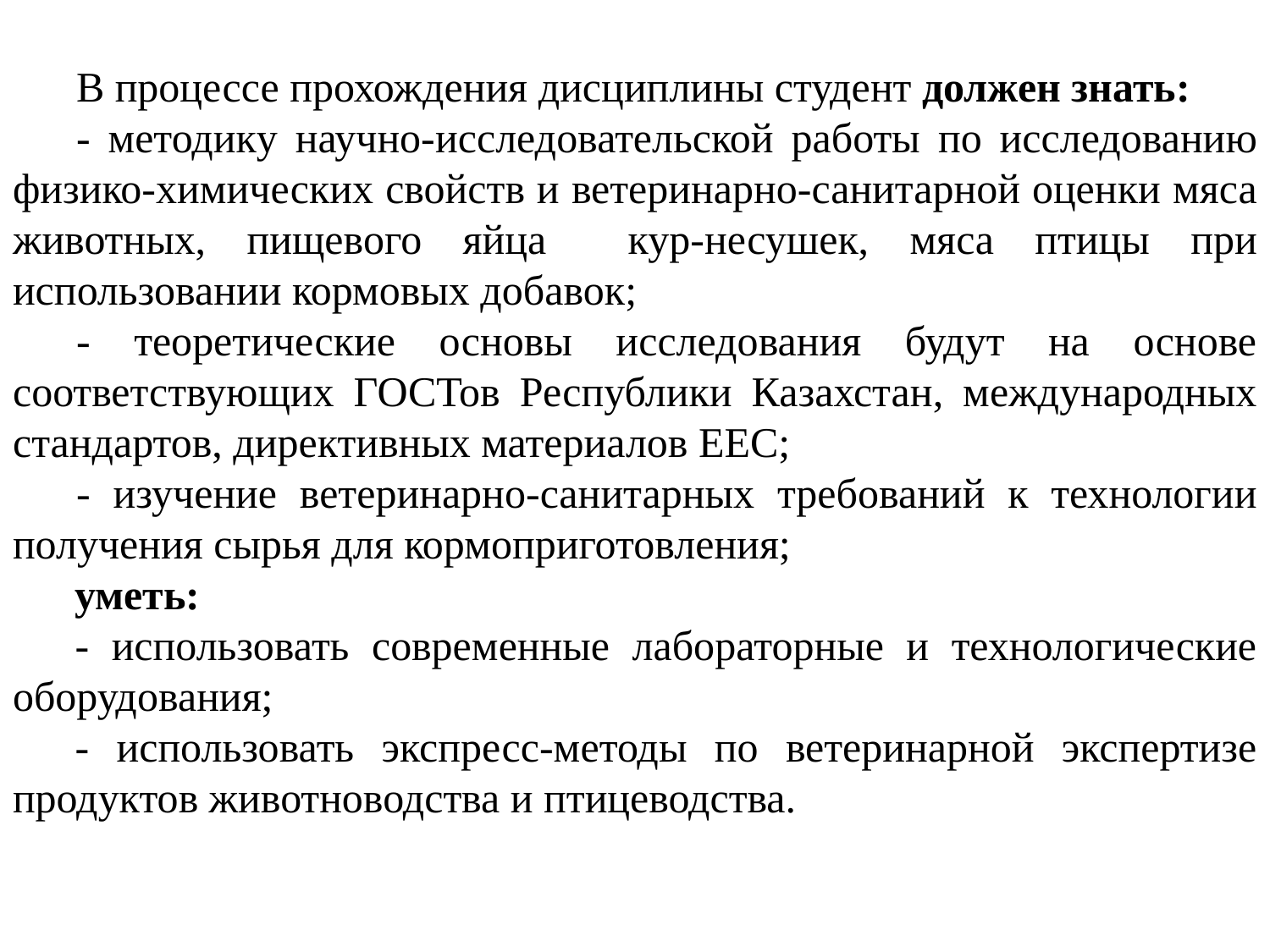

В процессе прохождения дисциплины студент должен знать:
- методику научно-исследовательской работы по исследованию физико-химических свойств и ветеринарно-санитарной оценки мяса животных, пищевого яйца  кур-несушек, мяса птицы при использовании кормовых добавок;
- теоретические основы исследования будут на основе соответствующих ГОСТов Республики Казахстан, международных стандартов, директивных материалов ЕЕС;
- изучение ветеринарно-санитарных требований к технологии получения сырья для кормоприготовления;
уметь:
- использовать современные лабораторные и технологические оборудования;
- использовать экспресс-методы по ветеринарной экспертизе продуктов животноводства и птицеводства.